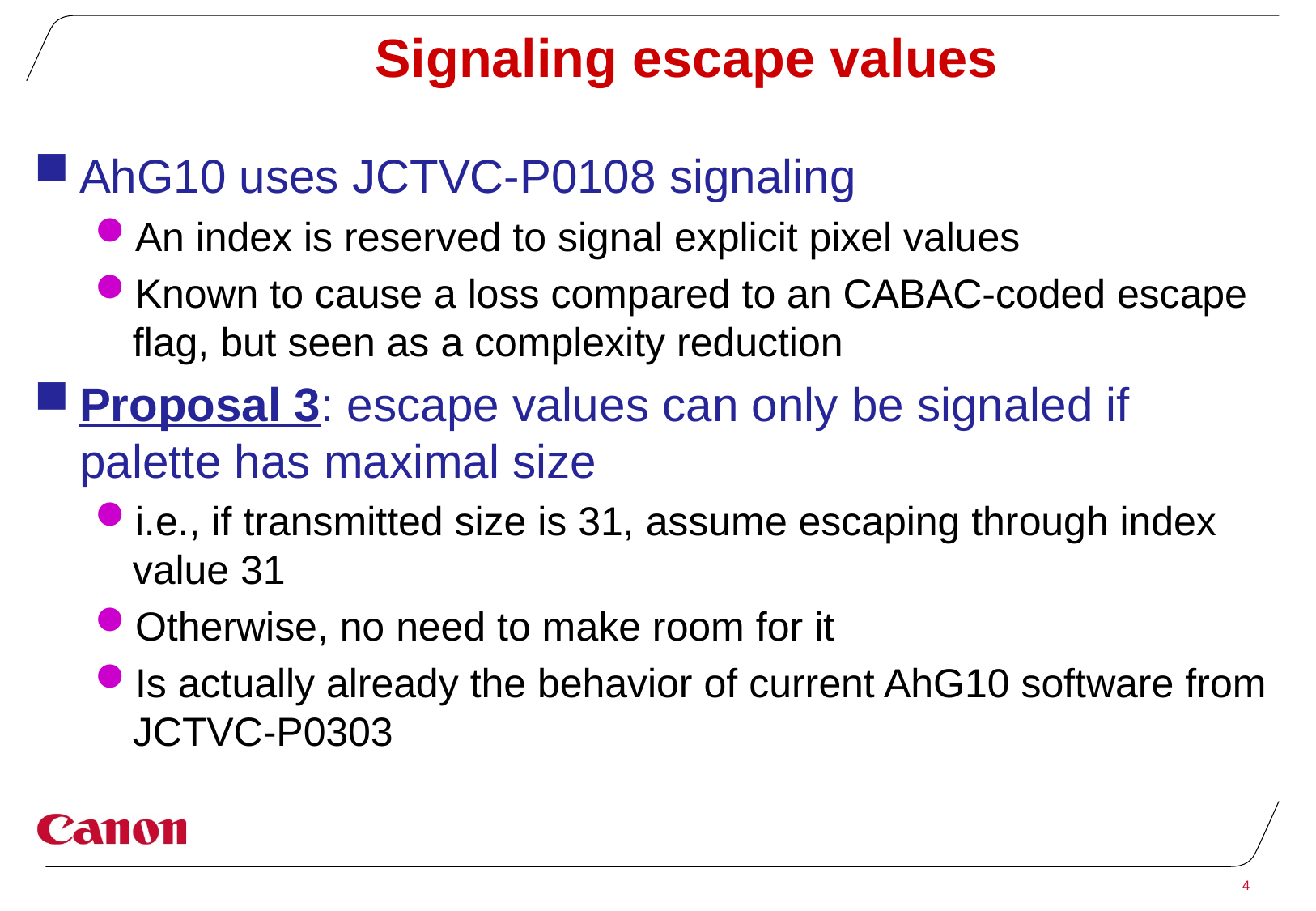

# Signaling escape values
AhG10 uses JCTVC-P0108 signaling
An index is reserved to signal explicit pixel values
Known to cause a loss compared to an CABAC-coded escape flag, but seen as a complexity reduction
Proposal 3: escape values can only be signaled if palette has maximal size
i.e., if transmitted size is 31, assume escaping through index value 31
Otherwise, no need to make room for it
Is actually already the behavior of current AhG10 software from JCTVC-P0303
4